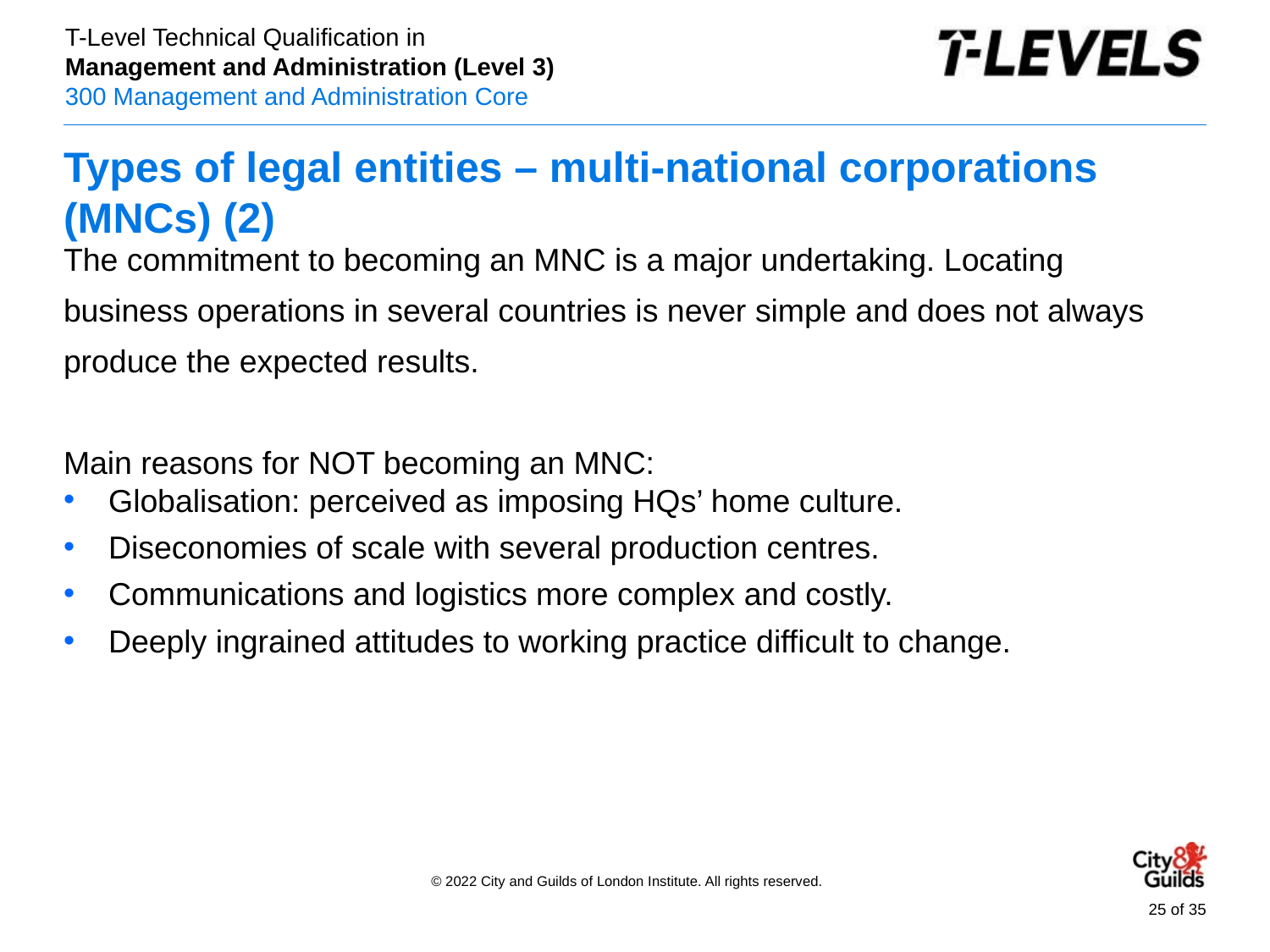

# Types of legal entities – multi-national corporations (MNCs) (2)
The commitment to becoming an MNC is a major undertaking. Locating business operations in several countries is never simple and does not always produce the expected results.

Main reasons for NOT becoming an MNC:
Globalisation: perceived as imposing HQs’ home culture.
Diseconomies of scale with several production centres.
Communications and logistics more complex and costly.
Deeply ingrained attitudes to working practice difficult to change.